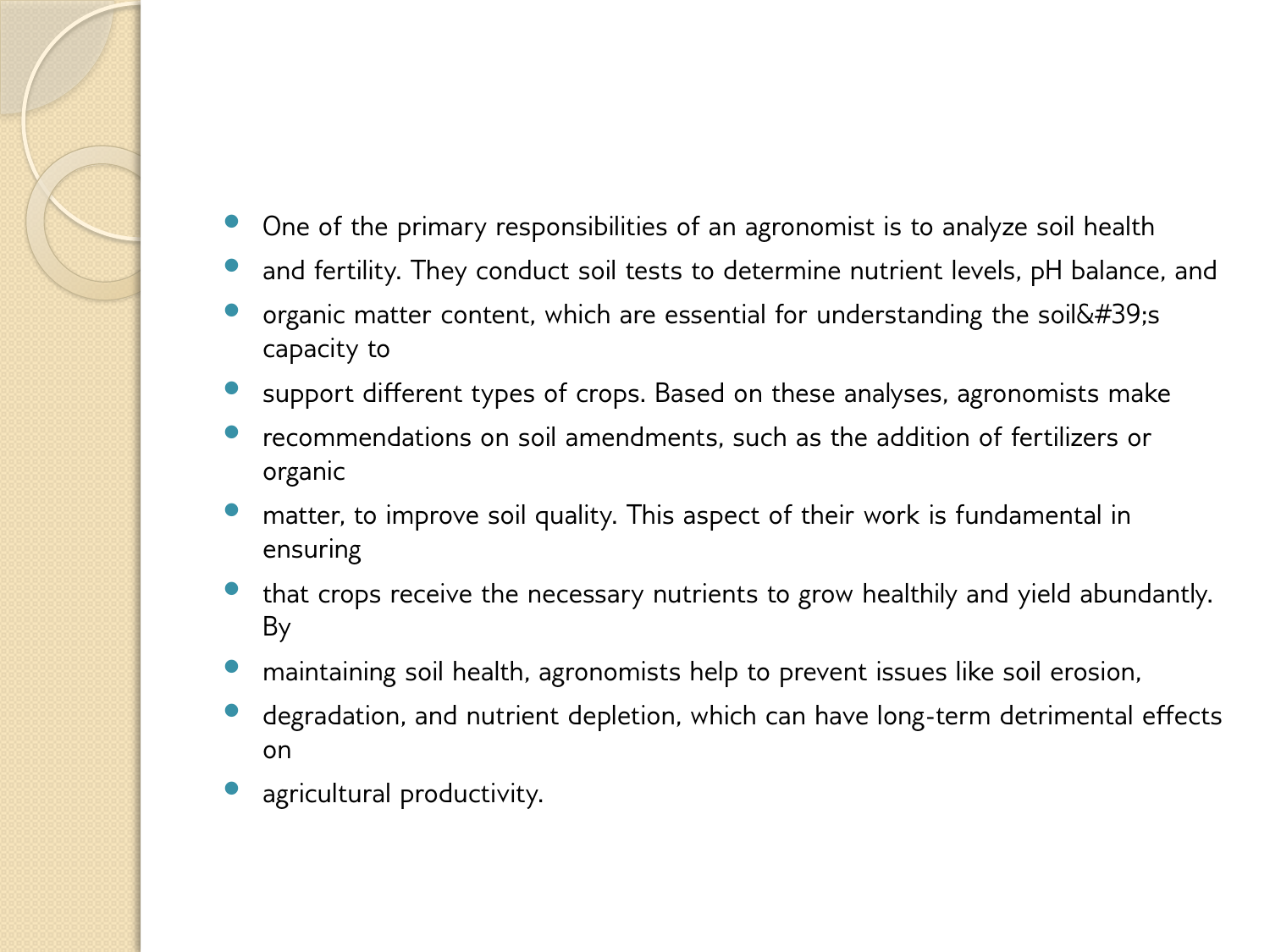

#
One of the primary responsibilities of an agronomist is to analyze soil health
and fertility. They conduct soil tests to determine nutrient levels, pH balance, and
organic matter content, which are essential for understanding the soil&#39;s capacity to
support different types of crops. Based on these analyses, agronomists make
recommendations on soil amendments, such as the addition of fertilizers or organic
matter, to improve soil quality. This aspect of their work is fundamental in ensuring
that crops receive the necessary nutrients to grow healthily and yield abundantly. By
maintaining soil health, agronomists help to prevent issues like soil erosion,
degradation, and nutrient depletion, which can have long-term detrimental effects on
agricultural productivity.